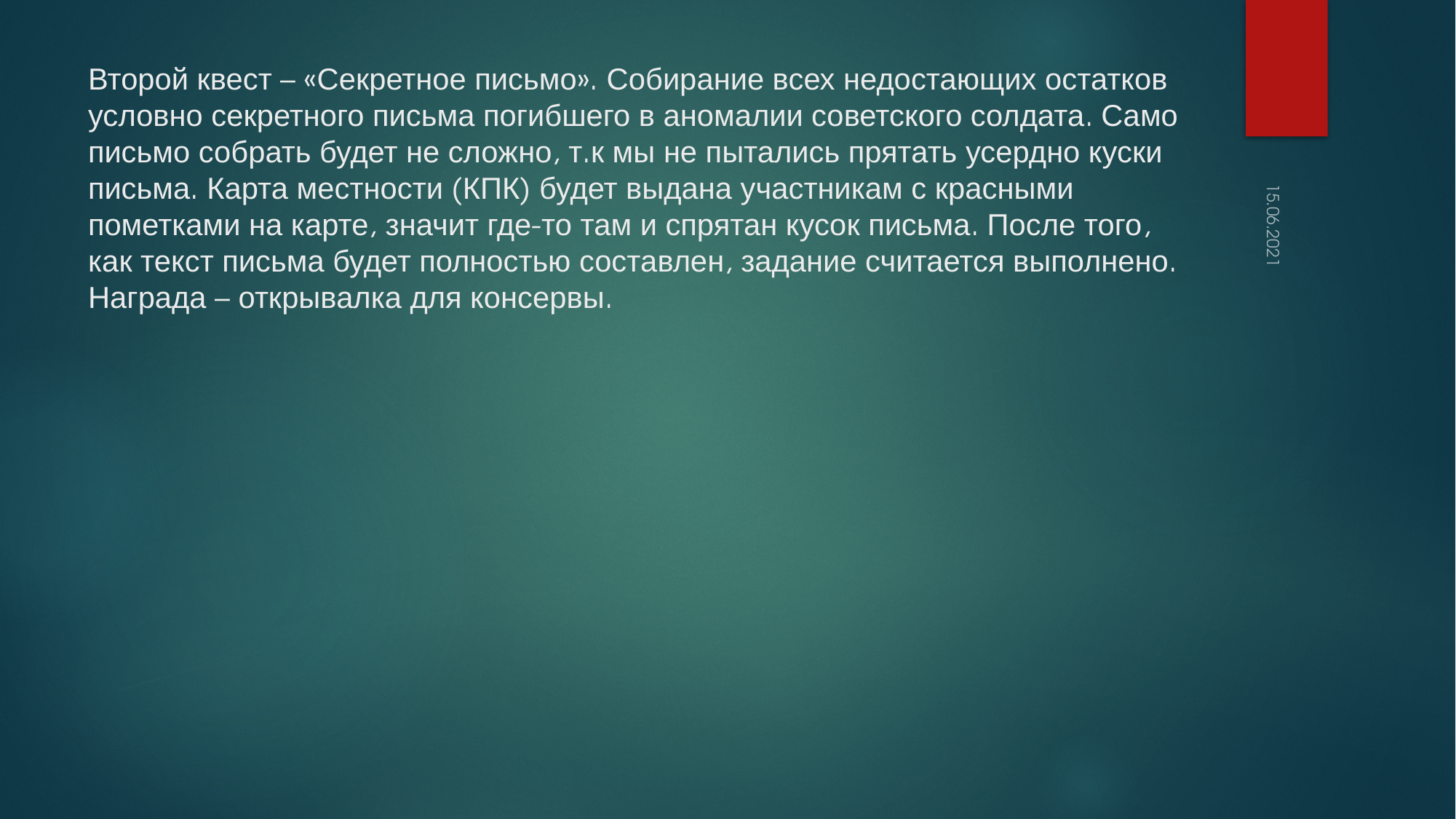

# Второй квест – «Секретное письмо». Собирание всех недостающих остатков условно секретного письма погибшего в аномалии советского солдата. Само письмо собрать будет не сложно, т.к мы не пытались прятать усердно куски письма. Карта местности (КПК) будет выдана участникам с красными пометками на карте, значит где-то там и спрятан кусок письма. После того, как текст письма будет полностью составлен, задание считается выполнено. Награда – открывалка для консервы.
15.06.2021